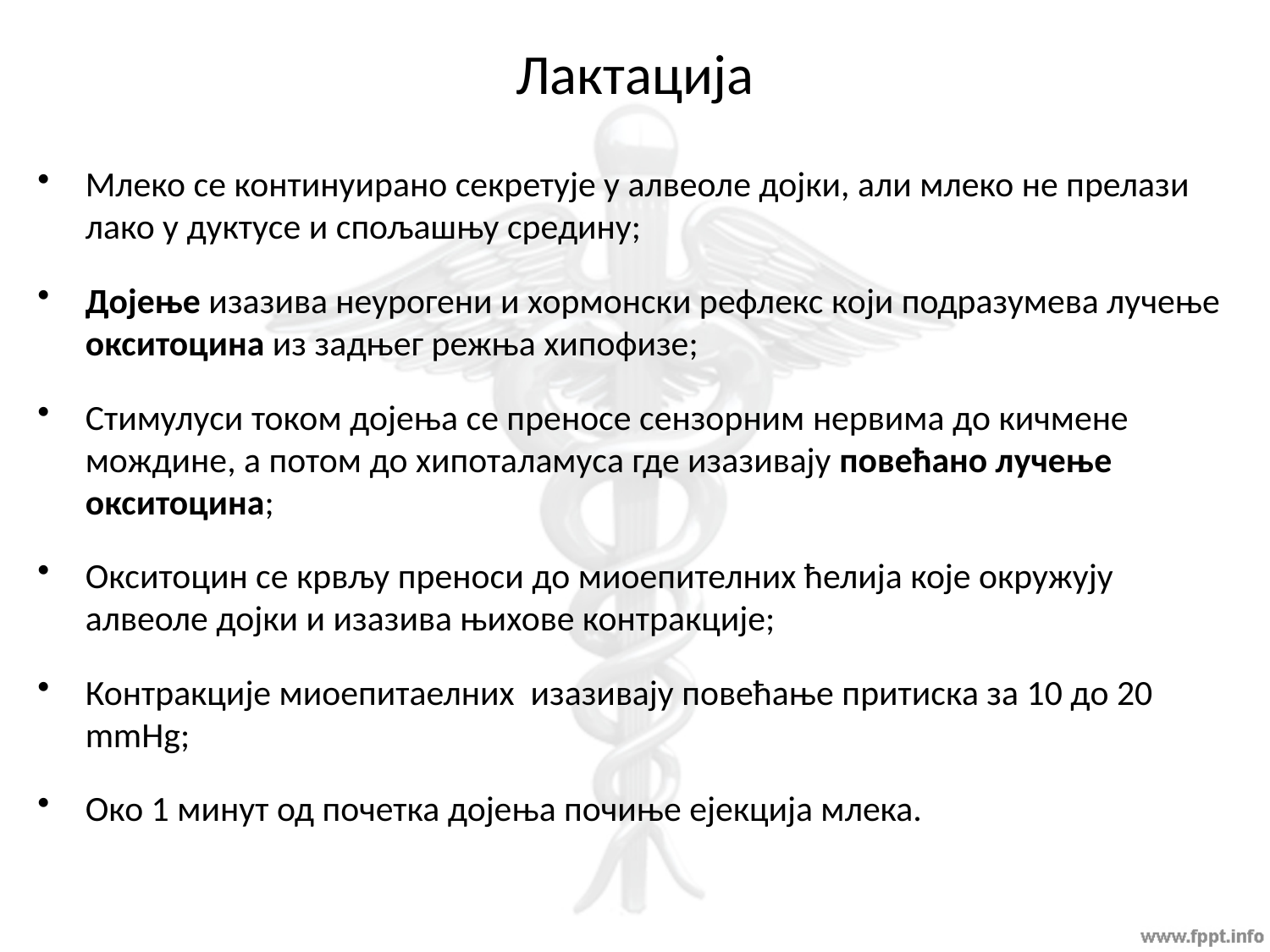

# Лактација

Млеко се континуирано секретује у алвеоле дојки, али млеко не прелази лако у дуктусе и спољашњу средину;

Дојење изазива неурогени и хормонски рефлекс који подразумева лучење окситоцина из задњег режња хипофизе;

Стимулуси током дојења се преносе сензорним нервима до кичмене мождине, а потом до хипоталамуса где изазивају повећано лучење окситоцина;

Окситоцин се крвљу преноси до миоепителних ћелија које окружују алвеоле дојки и изазива њихове контракције;

Контракције миоепитаелних  изазивају повећање притиска за 10 до 20 mmHg;

Око 1 минут од почетка дојења почиње ејекција млека.